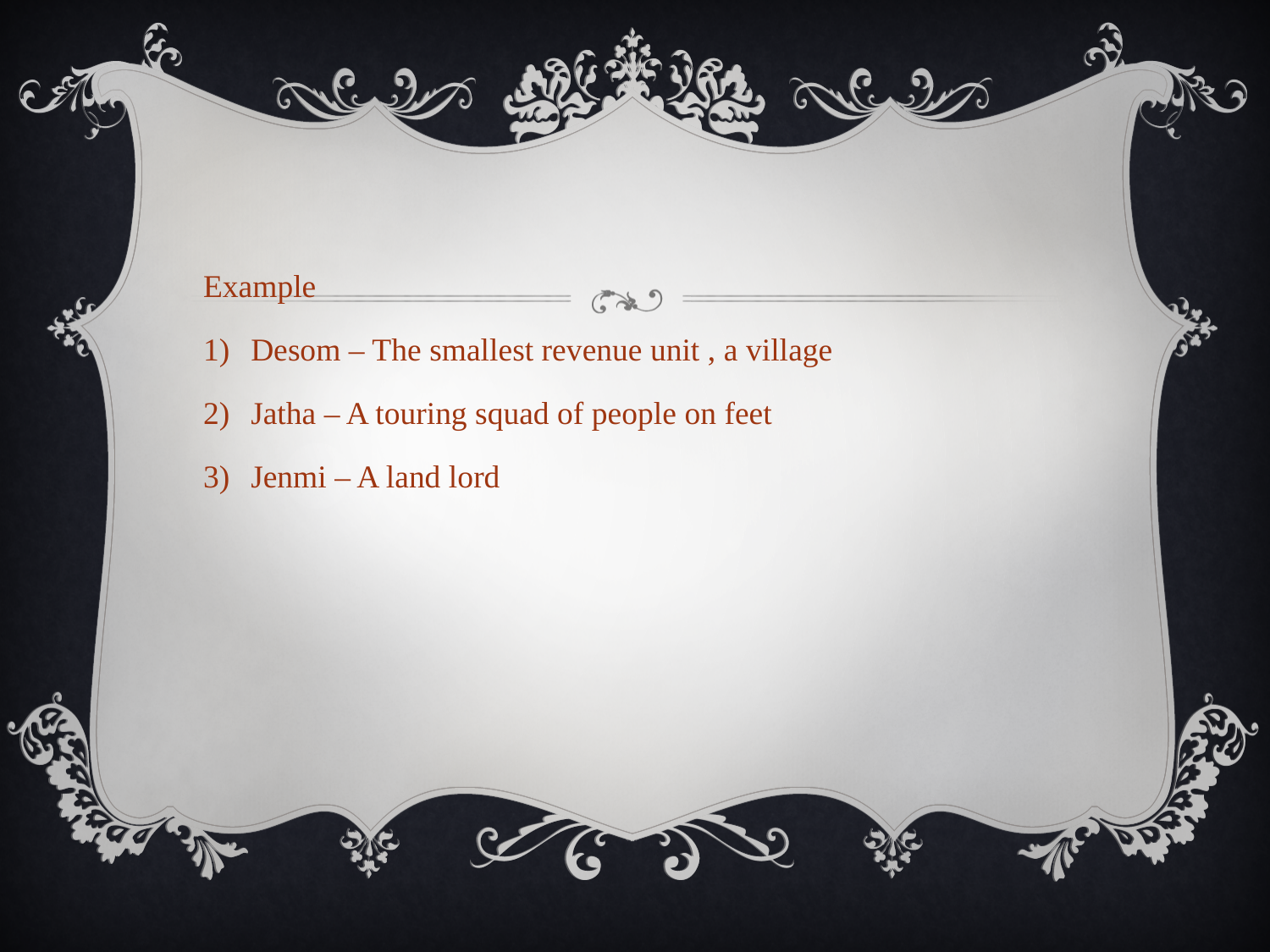

Example
Desom – The smallest revenue unit , a village
Jatha – A touring squad of people on feet
Jenmi – A land lord